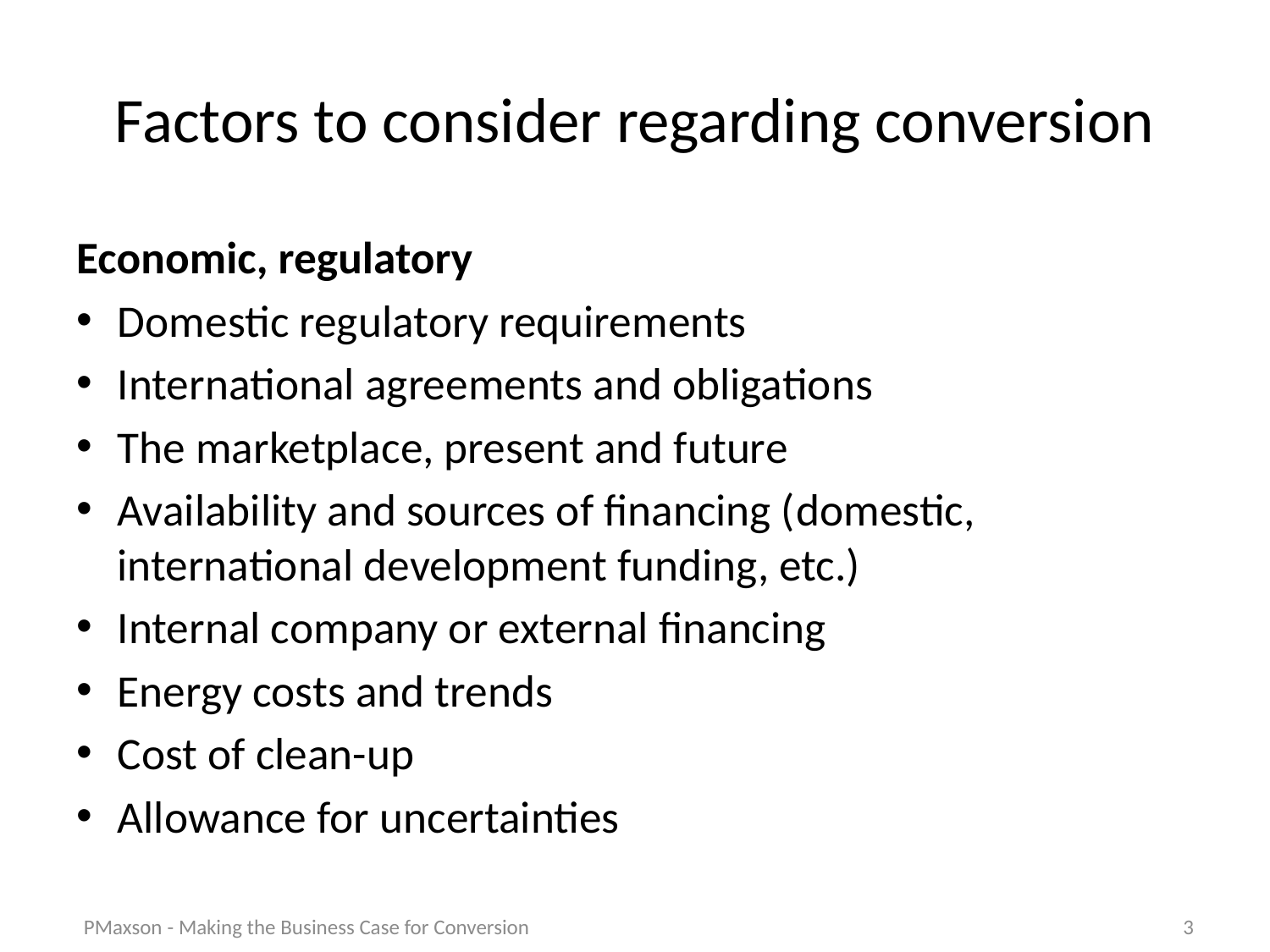

# Factors to consider regarding conversion
Economic, regulatory
Domestic regulatory requirements
International agreements and obligations
The marketplace, present and future
Availability and sources of financing (domestic, international development funding, etc.)
Internal company or external financing
Energy costs and trends
Cost of clean-up
Allowance for uncertainties
PMaxson - Making the Business Case for Conversion
3